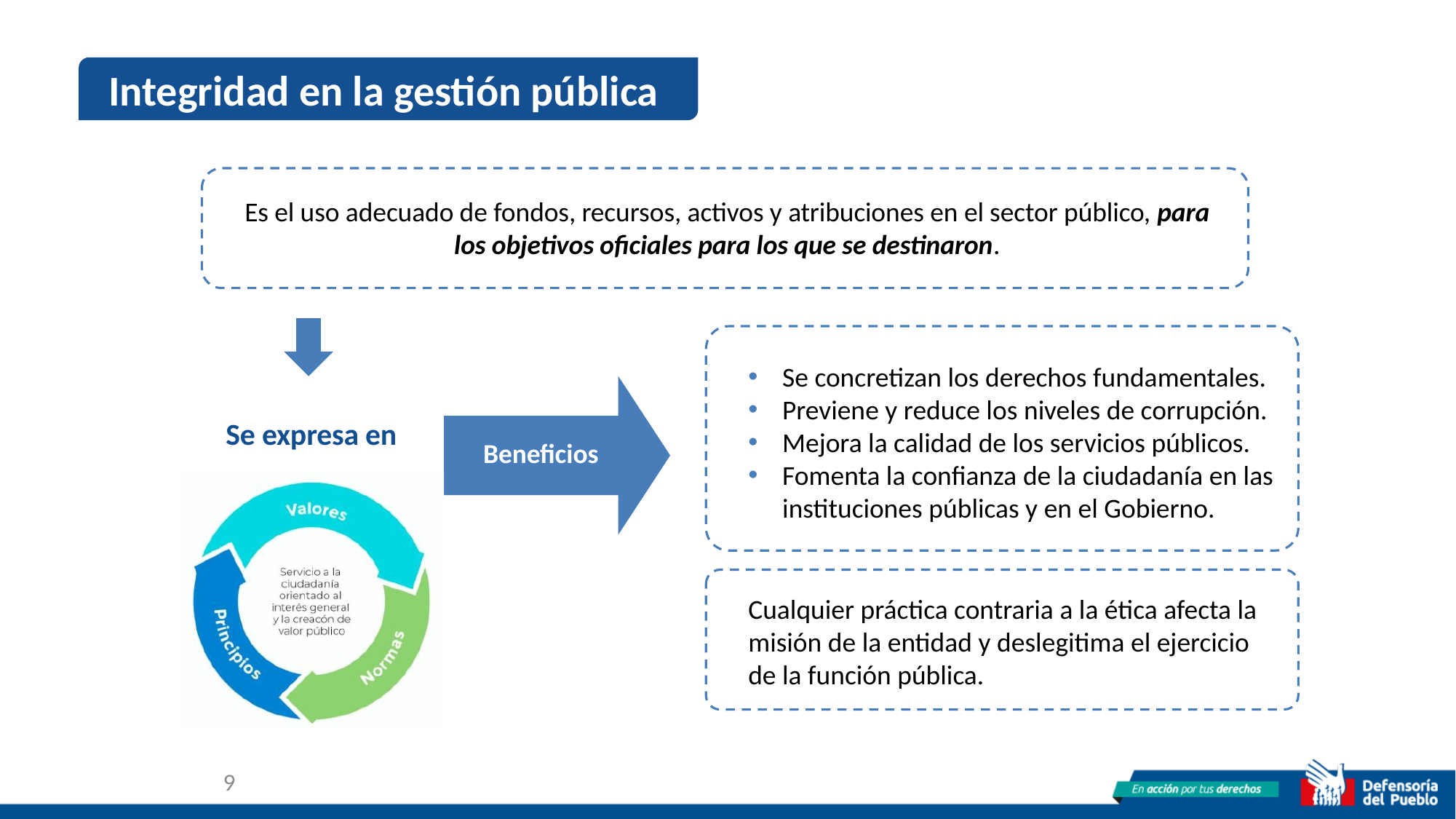

Integridad en la gestión pública

Es el uso adecuado de fondos, recursos, activos y atribuciones en el sector público, para los objetivos oficiales para los que se destinaron.

Se concretizan los derechos fundamentales.
Previene y reduce los niveles de corrupción.
Mejora la calidad de los servicios públicos.
Fomenta la confianza de la ciudadanía en las instituciones públicas y en el Gobierno.

Se expresa en
Beneficios

Cualquier práctica contraria a la ética afecta la misión de la entidad y deslegitima el ejercicio de la función pública.
9